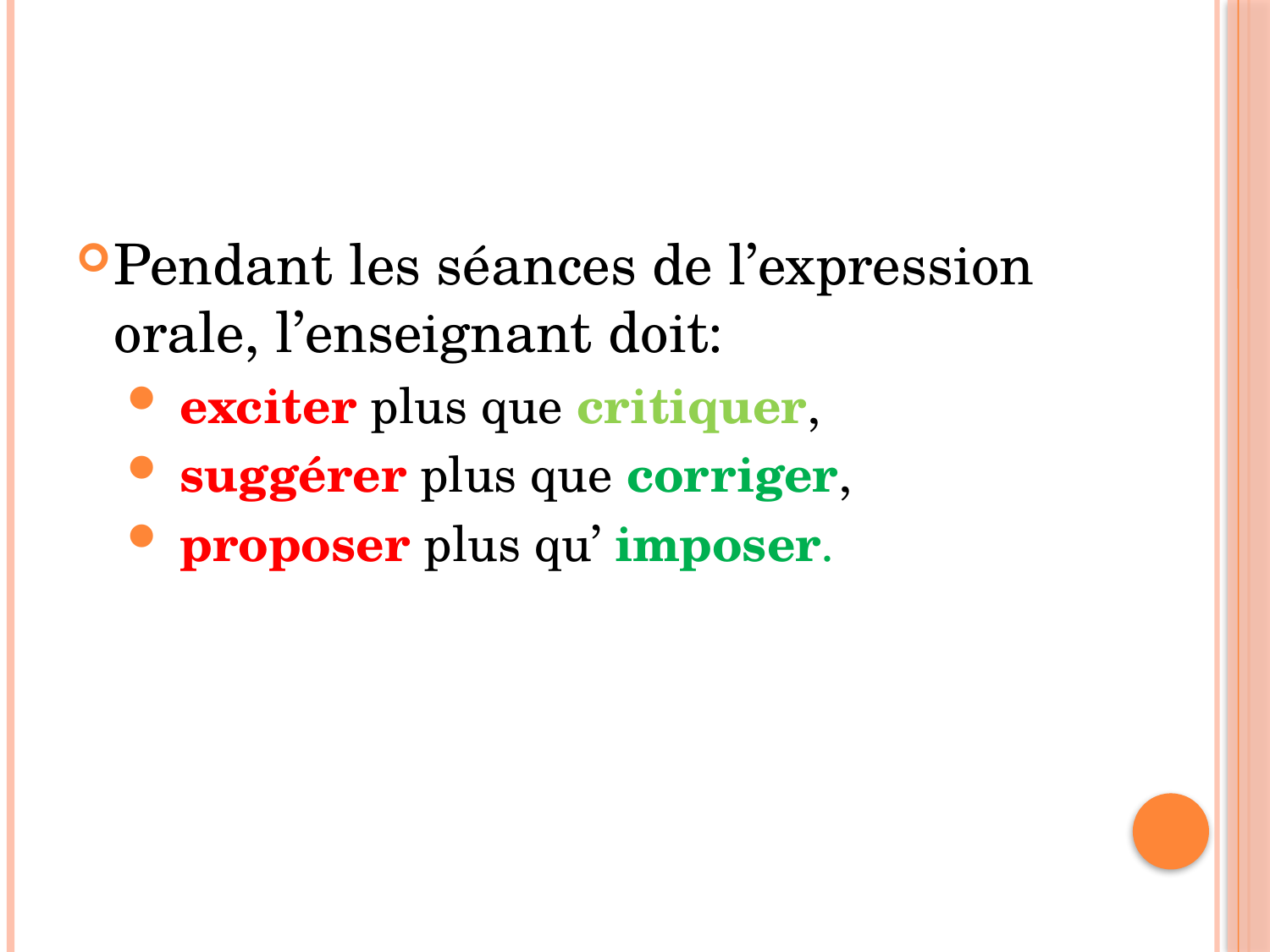

Pendant les séances de l’expression orale, l’enseignant doit:
 exciter plus que critiquer,
 suggérer plus que corriger,
 proposer plus qu’ imposer.